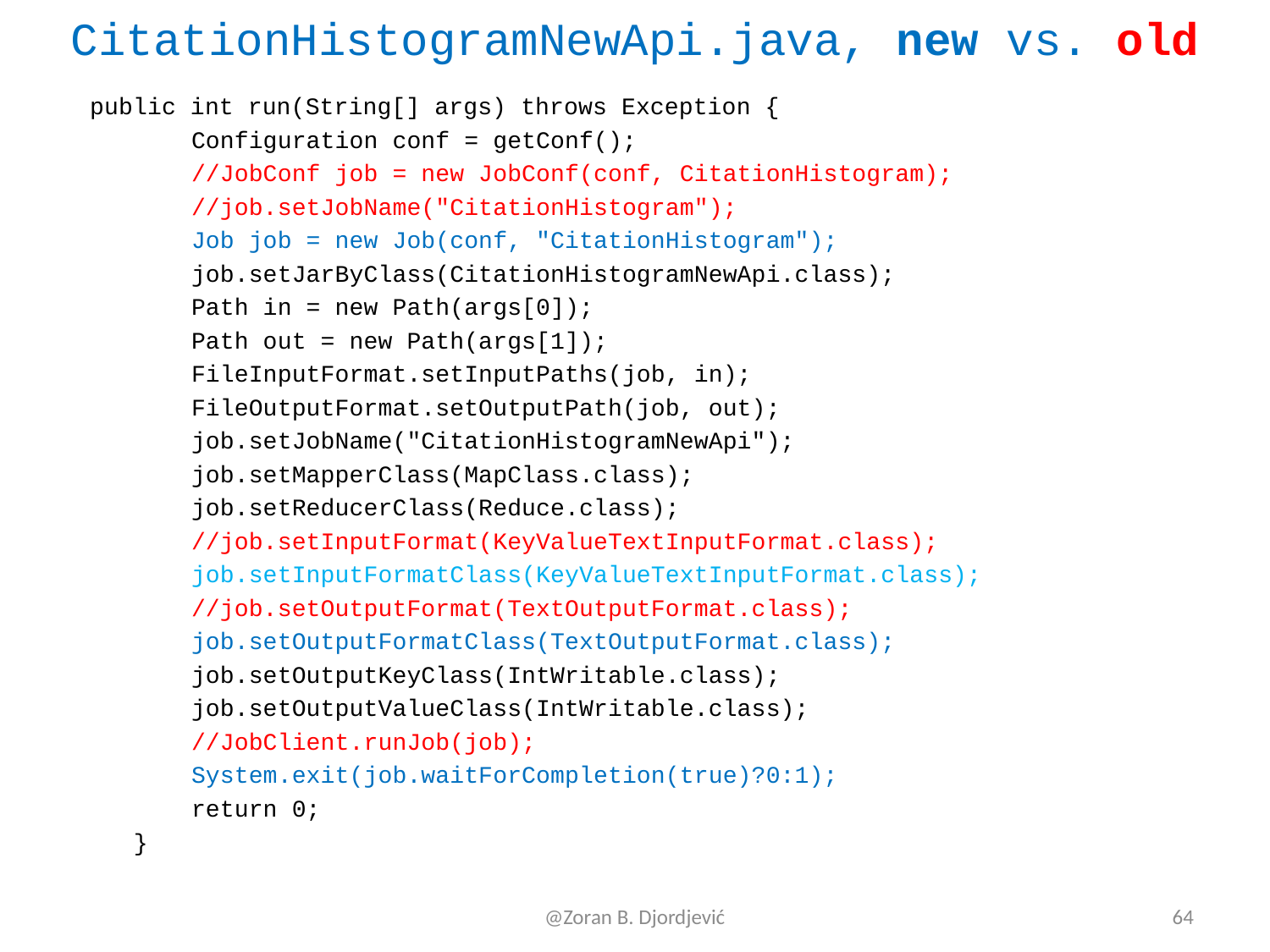

# CitationHistogramNewApi.java, new vs. old
 public int run(String[] args) throws Exception {
        Configuration conf = getConf();
        //JobConf job = new JobConf(conf, CitationHistogram);
        //job.setJobName("CitationHistogram");
        Job job = new Job(conf, "CitationHistogram");
        job.setJarByClass(CitationHistogramNewApi.class);
        Path in = new Path(args[0]);
        Path out = new Path(args[1]);
        FileInputFormat.setInputPaths(job, in);
        FileOutputFormat.setOutputPath(job, out);
        job.setJobName("CitationHistogramNewApi");
        job.setMapperClass(MapClass.class);
        job.setReducerClass(Reduce.class);
        //job.setInputFormat(KeyValueTextInputFormat.class);
        job.setInputFormatClass(KeyValueTextInputFormat.class);
        //job.setOutputFormat(TextOutputFormat.class);
        job.setOutputFormatClass(TextOutputFormat.class);
        job.setOutputKeyClass(IntWritable.class);
        job.setOutputValueClass(IntWritable.class);
        //JobClient.runJob(job);
        System.exit(job.waitForCompletion(true)?0:1);
        return 0;
    }
@Zoran B. Djordjević
64